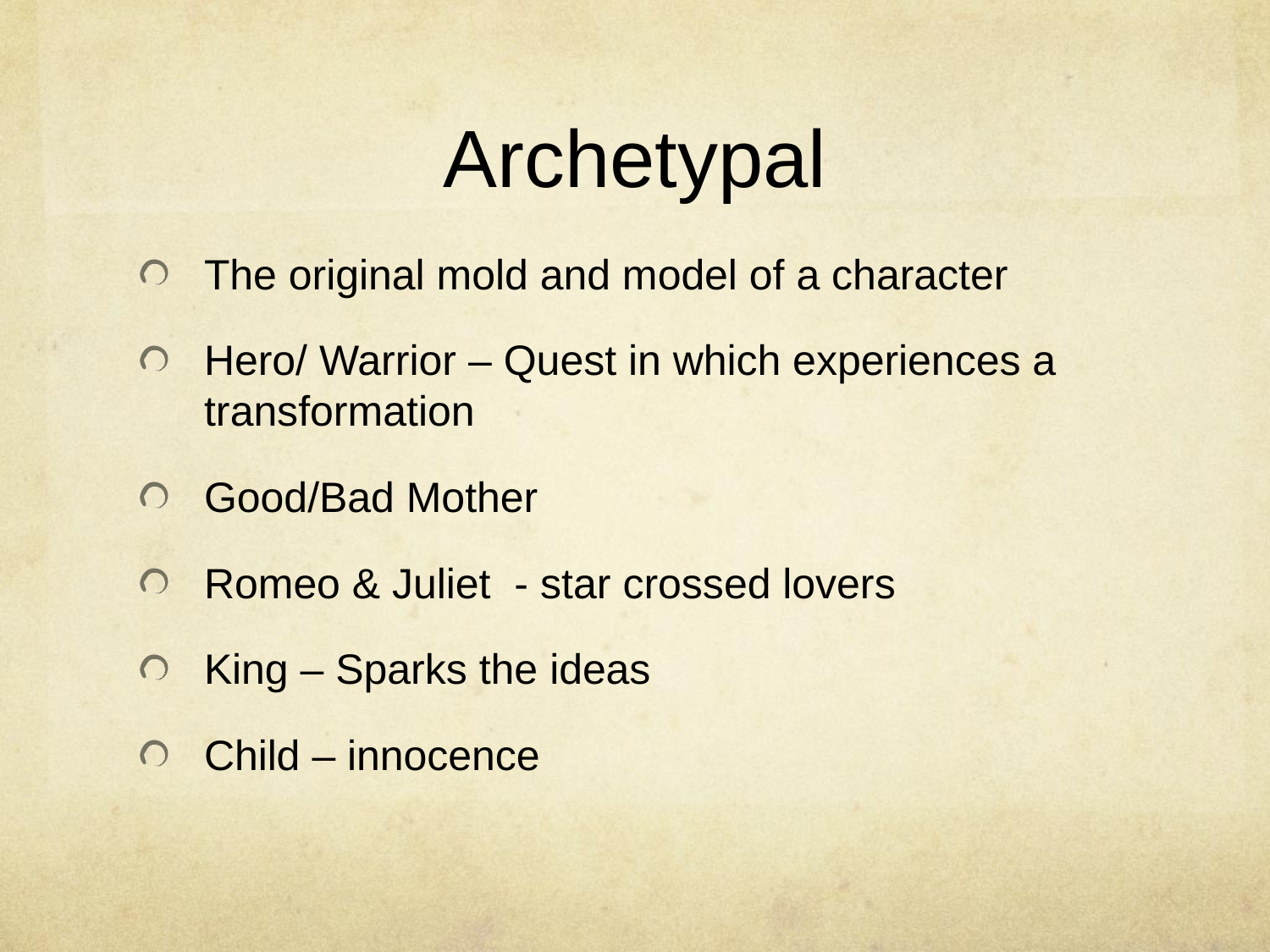

# Archetypal
The original mold and model of a character
Hero/ Warrior – Quest in which experiences a transformation
Good/Bad Mother
Romeo & Juliet  - star crossed lovers
King – Sparks the ideas
Child – innocence